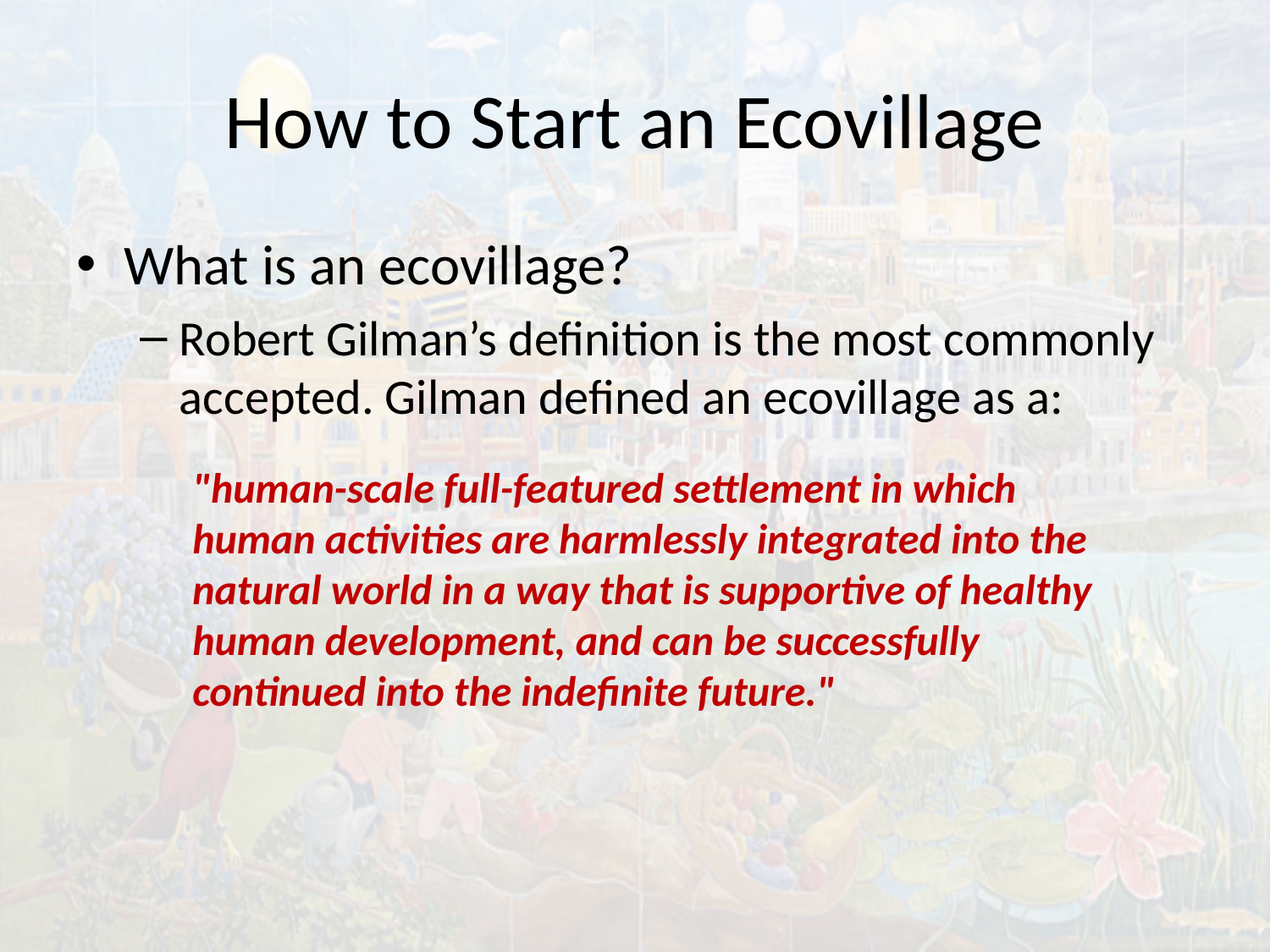

# How to Start an Ecovillage
What is an ecovillage?
Robert Gilman’s definition is the most commonly accepted. Gilman defined an ecovillage as a:
"human-scale full-featured settlement in which human activities are harmlessly integrated into the natural world in a way that is supportive of healthy human development, and can be successfully continued into the indefinite future."